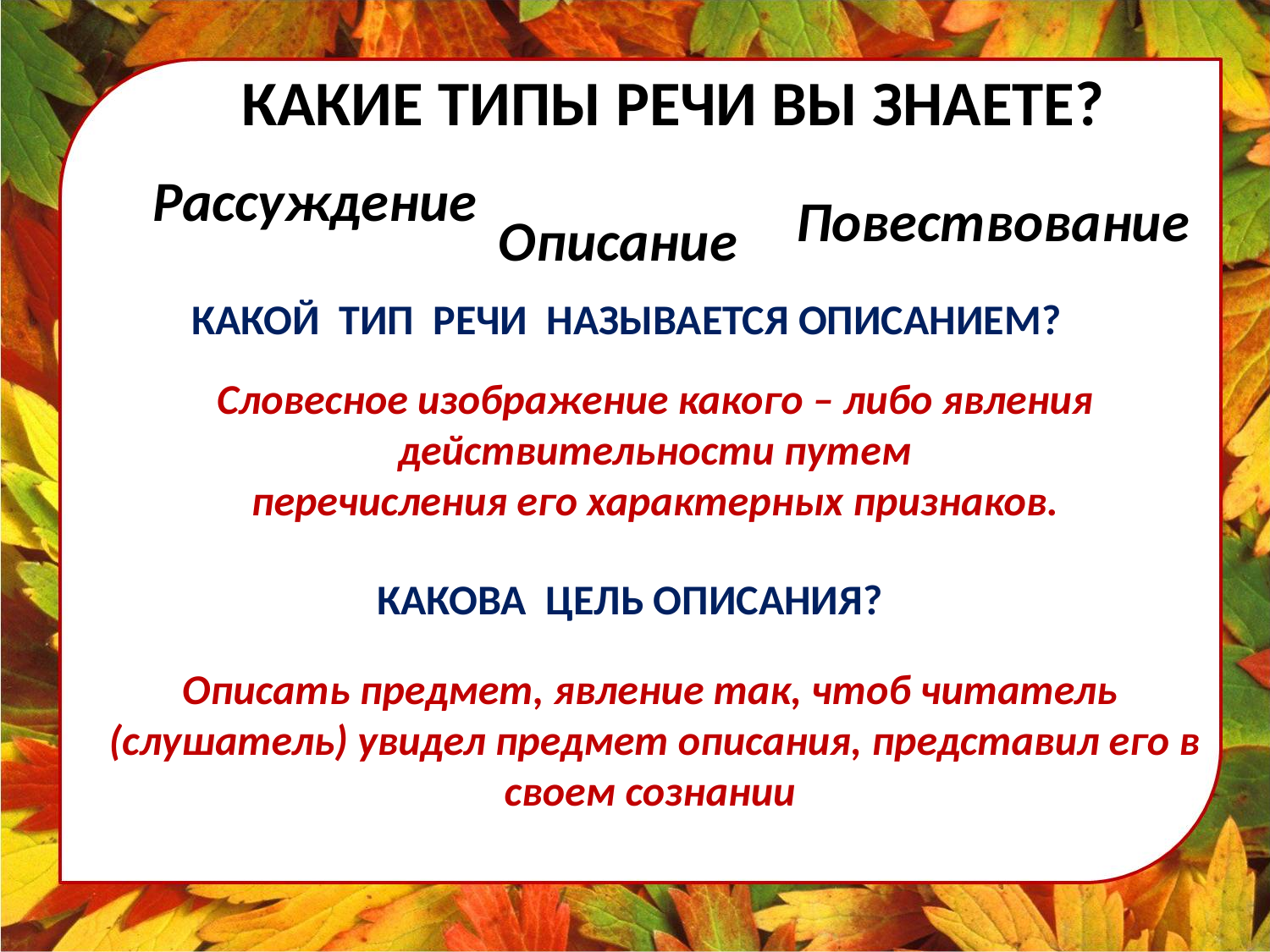

КАКИЕ ТИПЫ РЕЧИ ВЫ ЗНАЕТЕ?
Рассуждение
Повествование
Описание
КАКОЙ  ТИП  РЕЧИ  НАЗЫВАЕТСЯ ОПИСАНИЕМ?

Словесное изображение какого – либо явления действительности путем
перечисления его характерных признаков.
КАКОВА  ЦЕЛЬ ОПИСАНИЯ?
Описать предмет, явление так, чтоб читатель
 (слушатель) увидел предмет описания, представил его в своем сознании